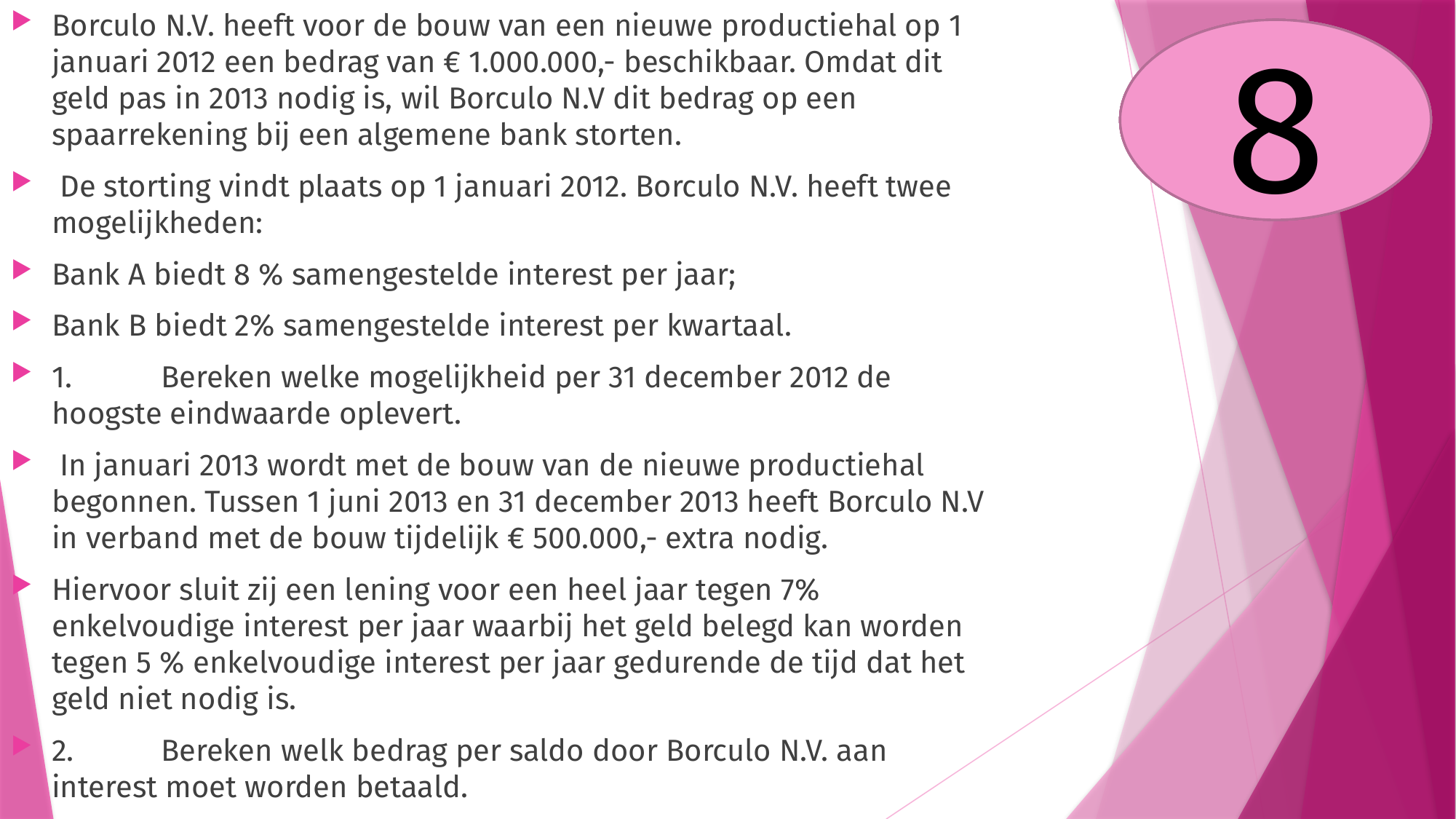

Borculo N.V. heeft voor de bouw van een nieuwe productiehal op 1 januari 2012 een bedrag van € 1.000.000,- beschikbaar. Omdat dit geld pas in 2013 nodig is, wil Borculo N.V dit bedrag op een spaarrekening bij een algemene bank storten.
 De storting vindt plaats op 1 januari 2012. Borculo N.V. heeft twee mogelijkheden:
Bank A biedt 8 % samengestelde interest per jaar;
Bank B biedt 2% samengestelde interest per kwartaal.
1.	Bereken welke mogelijkheid per 31 december 2012 de hoogste eindwaarde oplevert.
 In januari 2013 wordt met de bouw van de nieuwe productiehal begonnen. Tussen 1 juni 2013 en 31 december 2013 heeft Borculo N.V in verband met de bouw tijdelijk € 500.000,- extra nodig.
Hiervoor sluit zij een lening voor een heel jaar tegen 7% enkelvoudige interest per jaar waarbij het geld belegd kan worden tegen 5 % enkelvoudige interest per jaar gedurende de tijd dat het geld niet nodig is.
2.	Bereken welk bedrag per saldo door Borculo N.V. aan interest moet worden betaald.

8
5
6
7
4
3
1
2